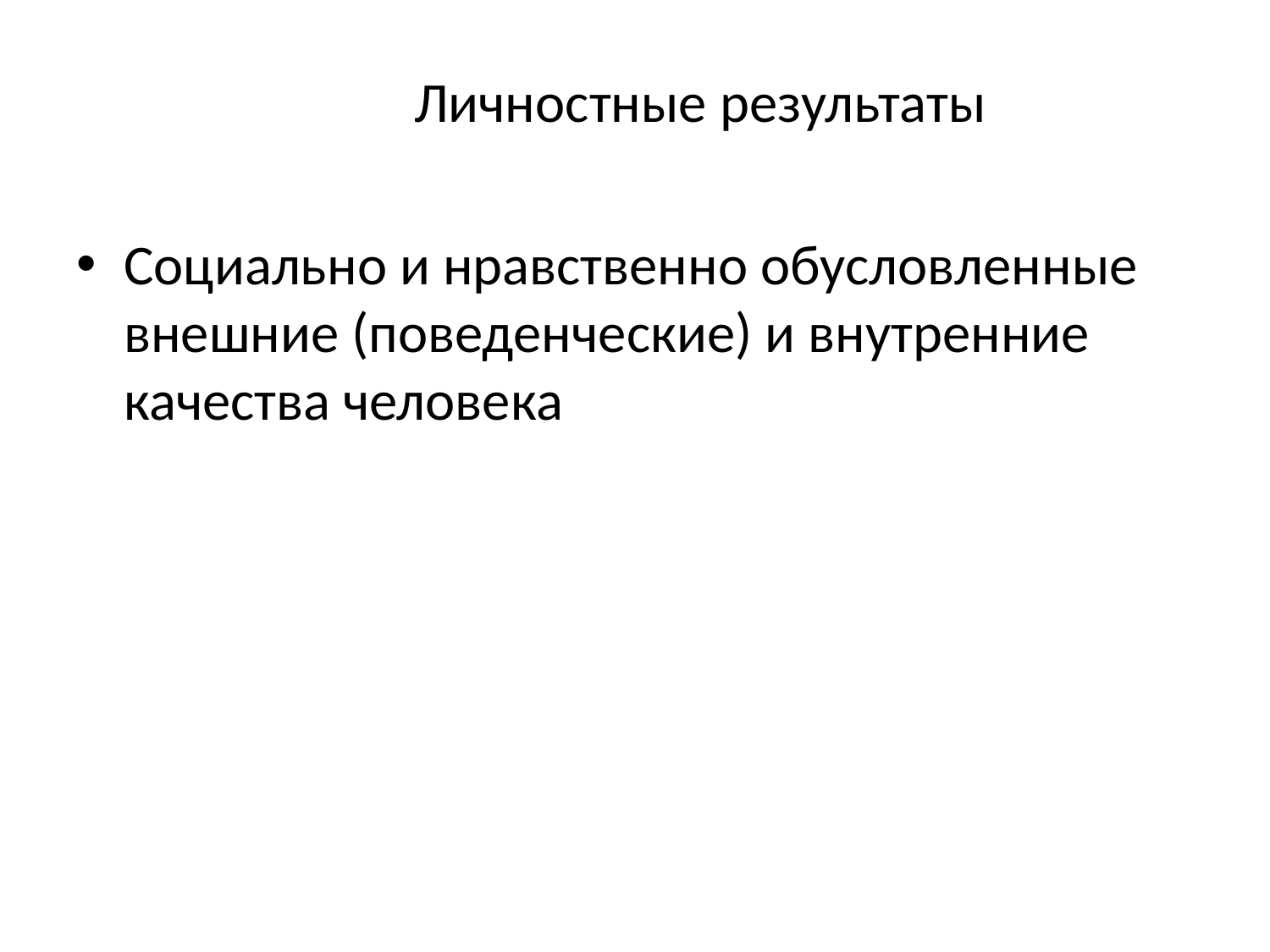

# Личностные результаты
Социально и нравственно обусловленные внешние (поведенческие) и внутренние качества человека